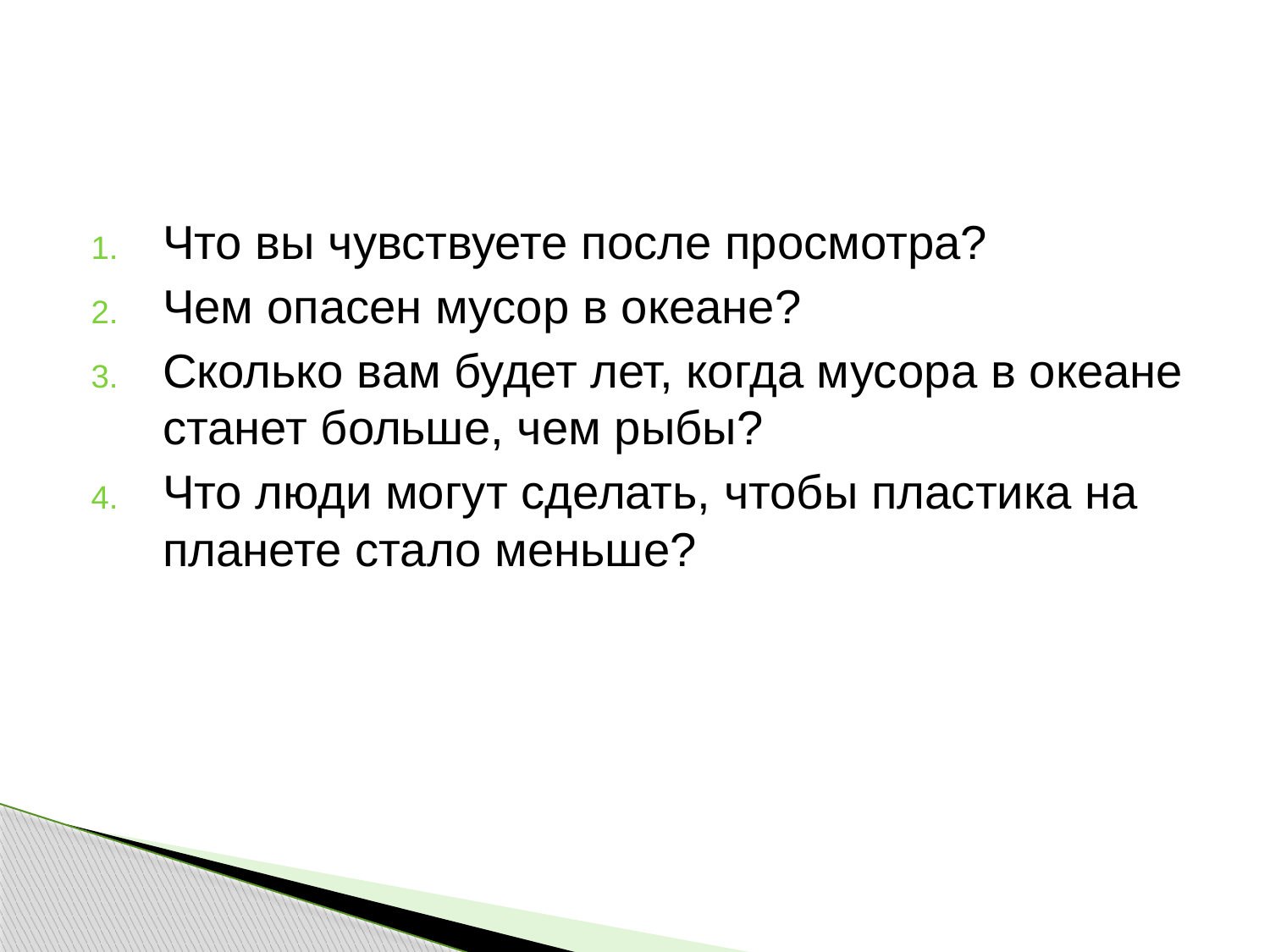

#
Что вы чувствуете после просмотра?
Чем опасен мусор в океане?
Сколько вам будет лет, когда мусора в океане станет больше, чем рыбы?
Что люди могут сделать, чтобы пластика на планете стало меньше?